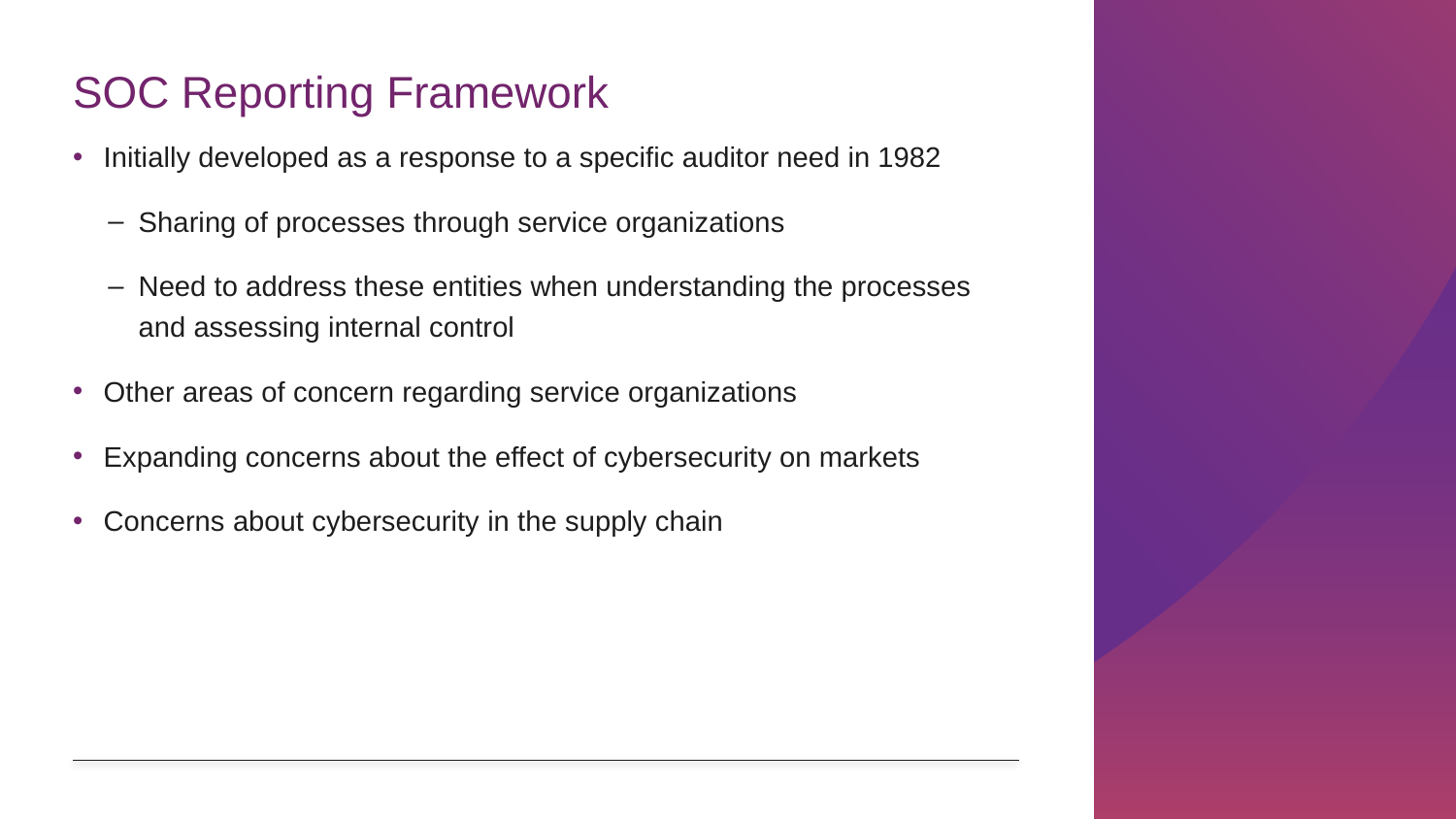

# SOC Reporting Framework
Initially developed as a response to a specific auditor need in 1982
Sharing of processes through service organizations
Need to address these entities when understanding the processes and assessing internal control
Other areas of concern regarding service organizations
Expanding concerns about the effect of cybersecurity on markets
Concerns about cybersecurity in the supply chain